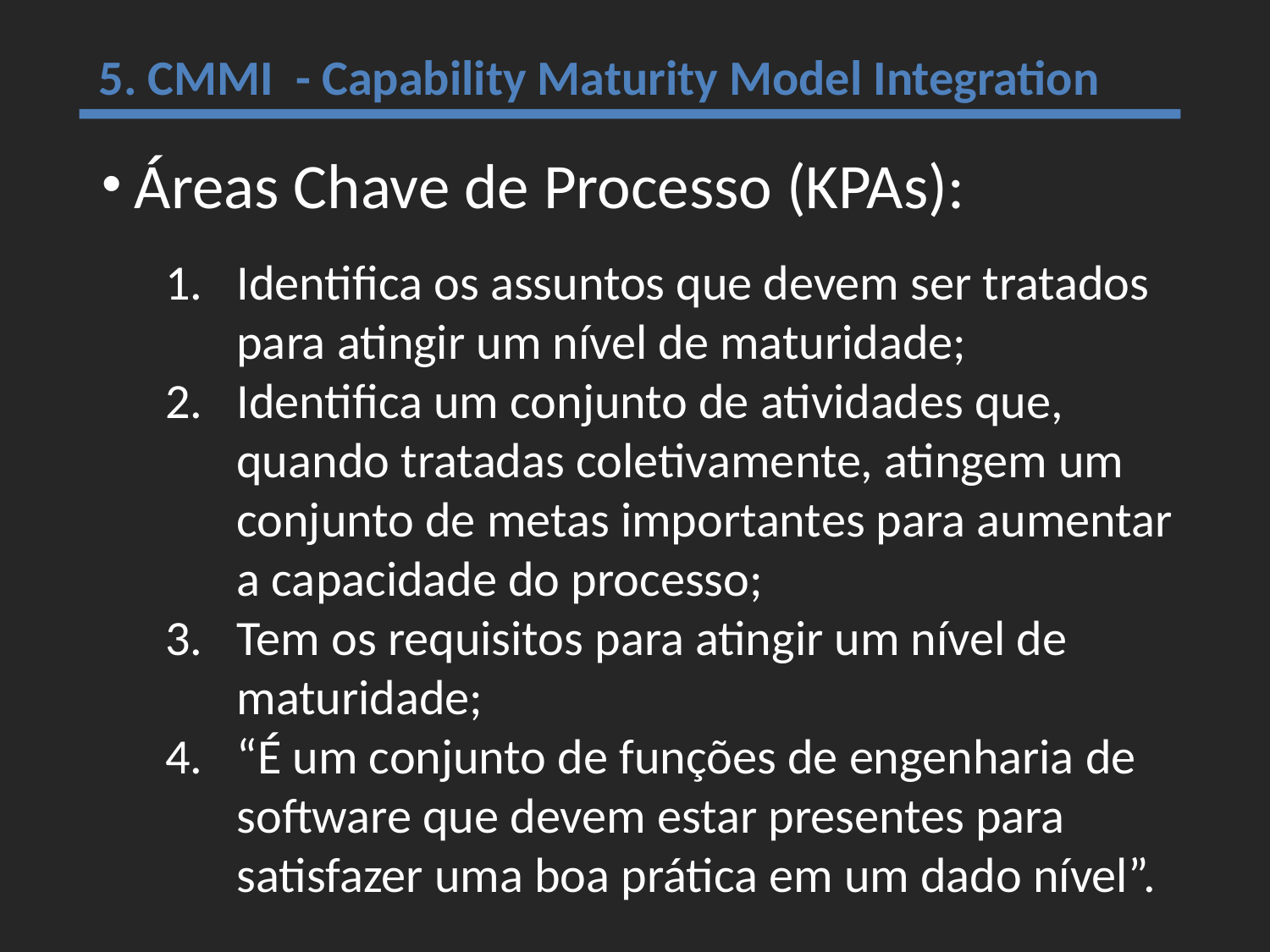

5. CMMI  - Capability Maturity Model Integration

 Áreas Chave de Processo (KPAs):

Identifica os assuntos que devem ser tratados para atingir um nível de maturidade;
Identifica um conjunto de atividades que, quando tratadas coletivamente, atingem um conjunto de metas importantes para aumentar a capacidade do processo;
Tem os requisitos para atingir um nível de maturidade;
“É um conjunto de funções de engenharia de software que devem estar presentes para satisfazer uma boa prática em um dado nível”.